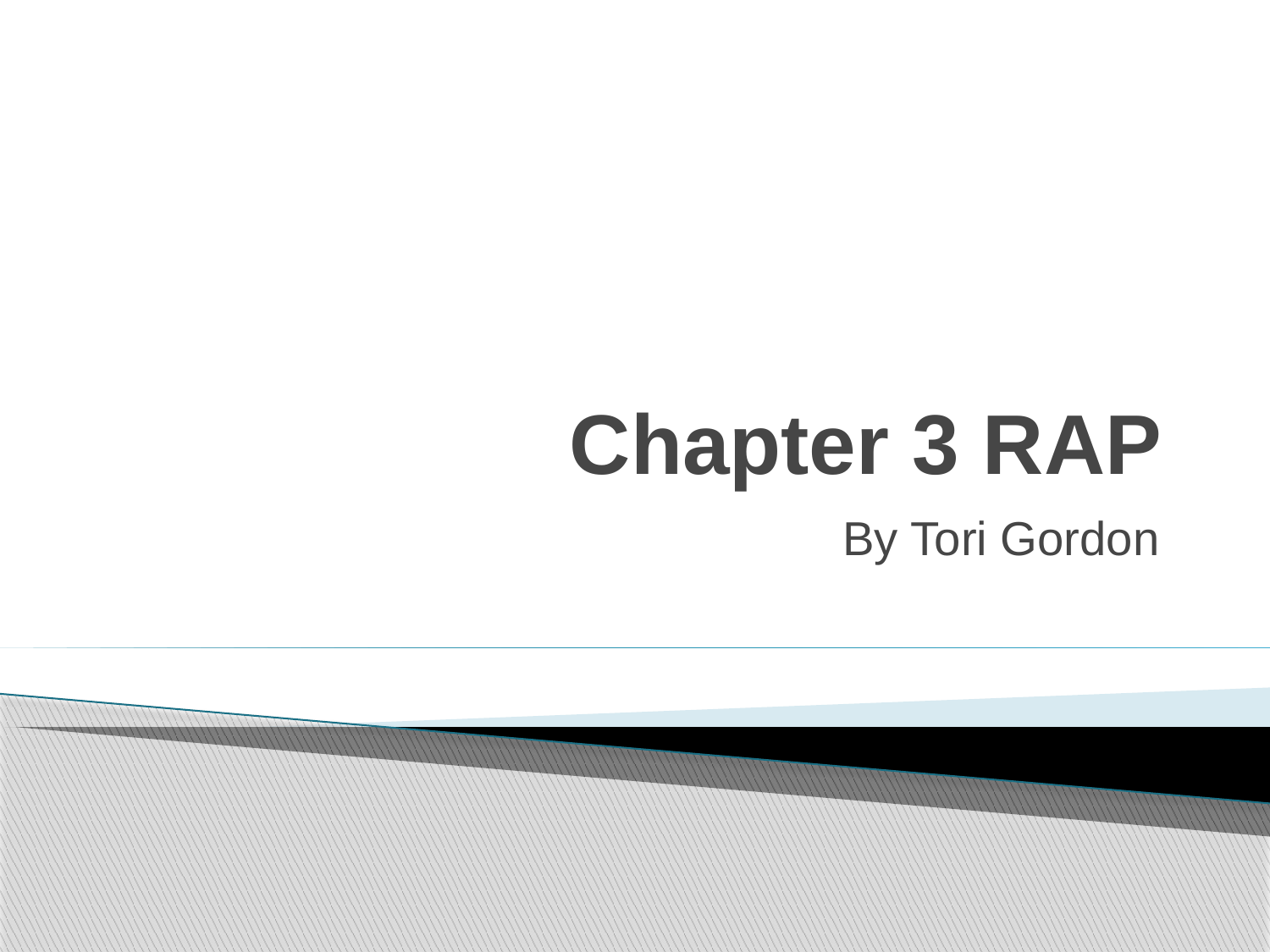

# Chapter 3 RAP
By Tori Gordon